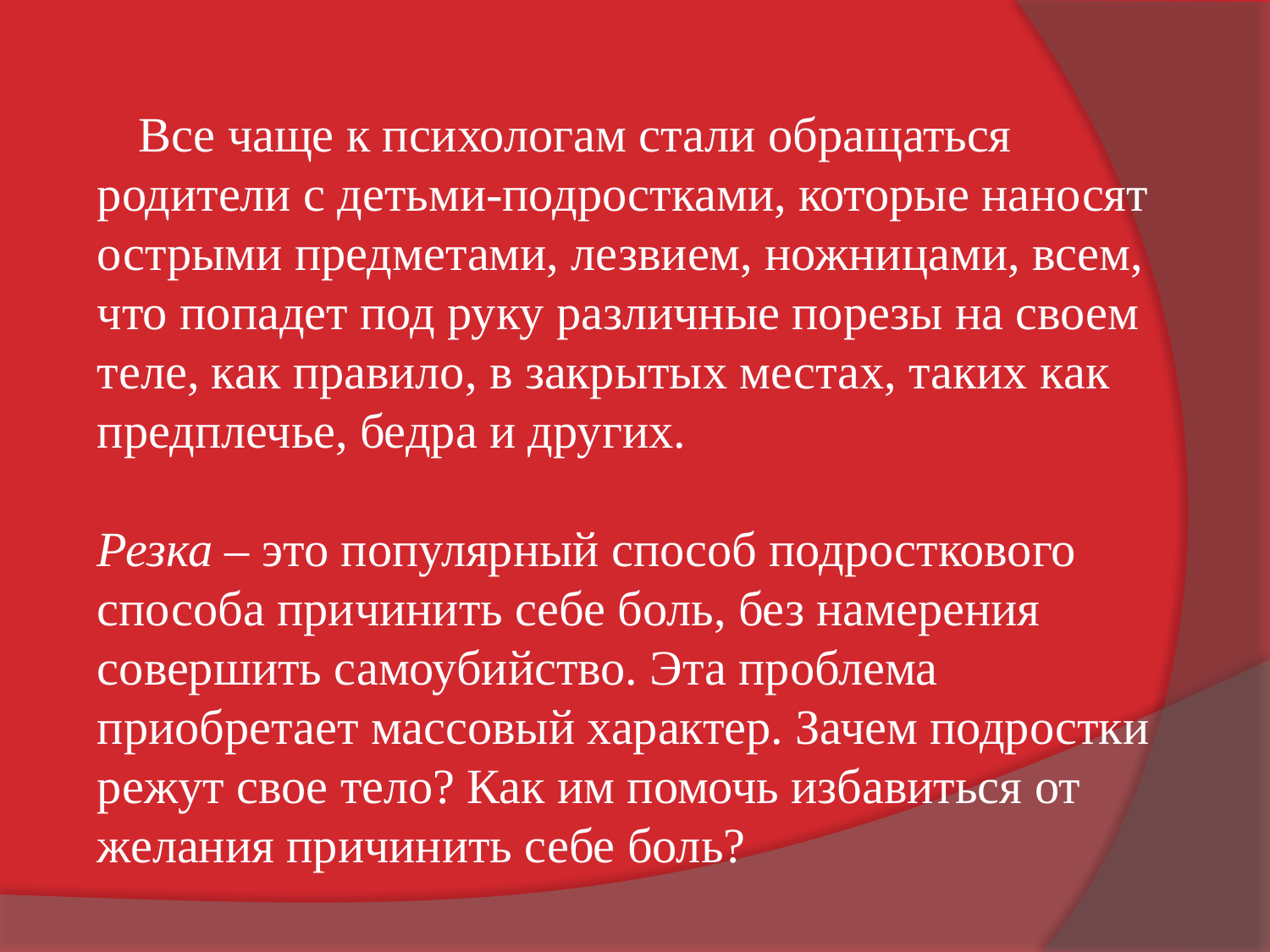

Все чаще к психологам стали обращаться родители с детьми-подростками, которые наносят острыми предметами, лезвием, ножницами, всем, что попадет под руку различные порезы на своем теле, как правило, в закрытых местах, таких как предплечье, бедра и других.
Резка – это популярный способ подросткового способа причинить себе боль, без намерения совершить самоубийство. Эта проблема приобретает массовый характер. Зачем подростки режут свое тело? Как им помочь избавиться от желания причинить себе боль?